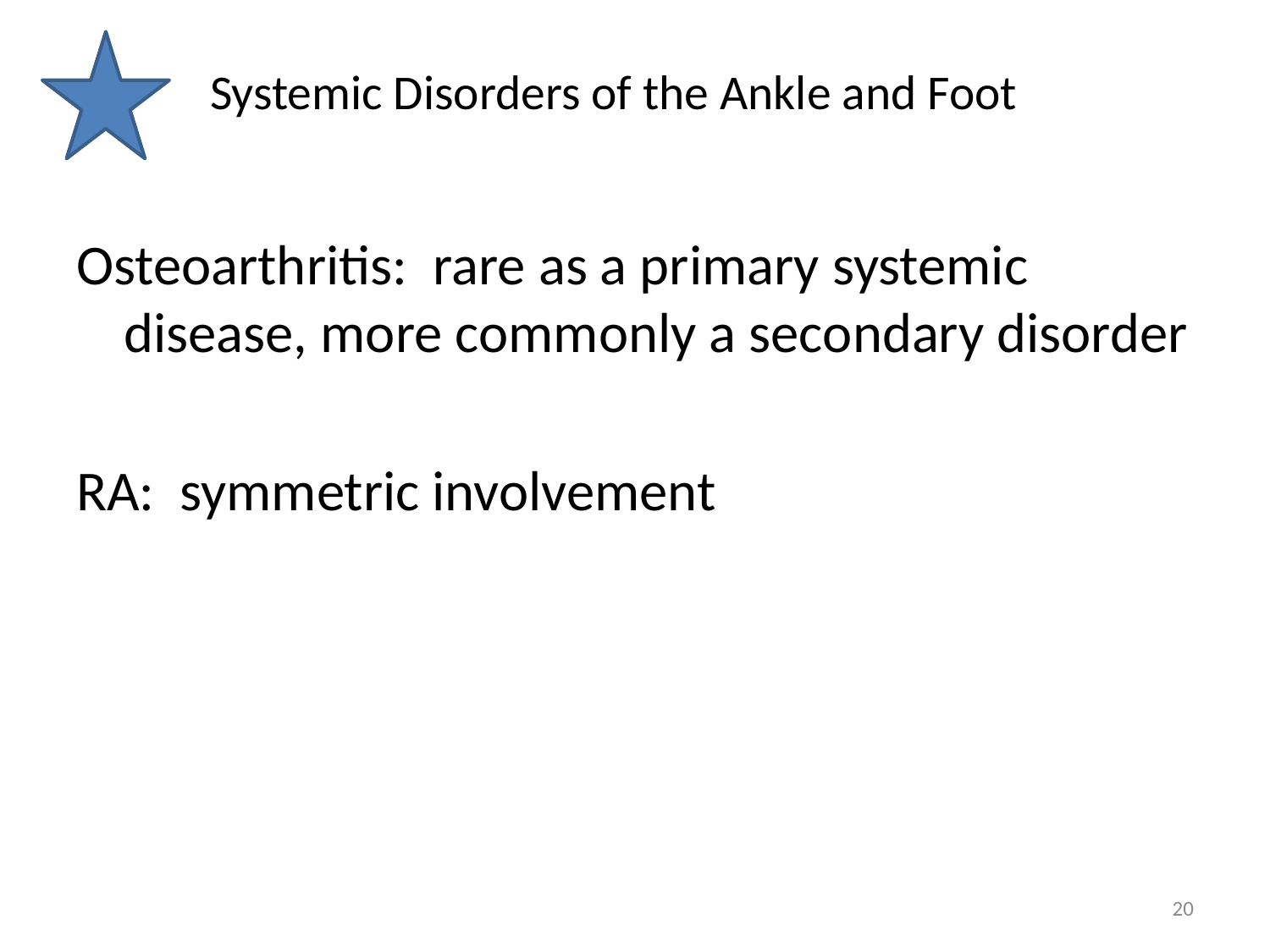

# Systemic Disorders of the Ankle and Foot
Osteoarthritis:  rare as a primary systemic disease, more commonly a secondary disorder

RA:  symmetric involvement
20